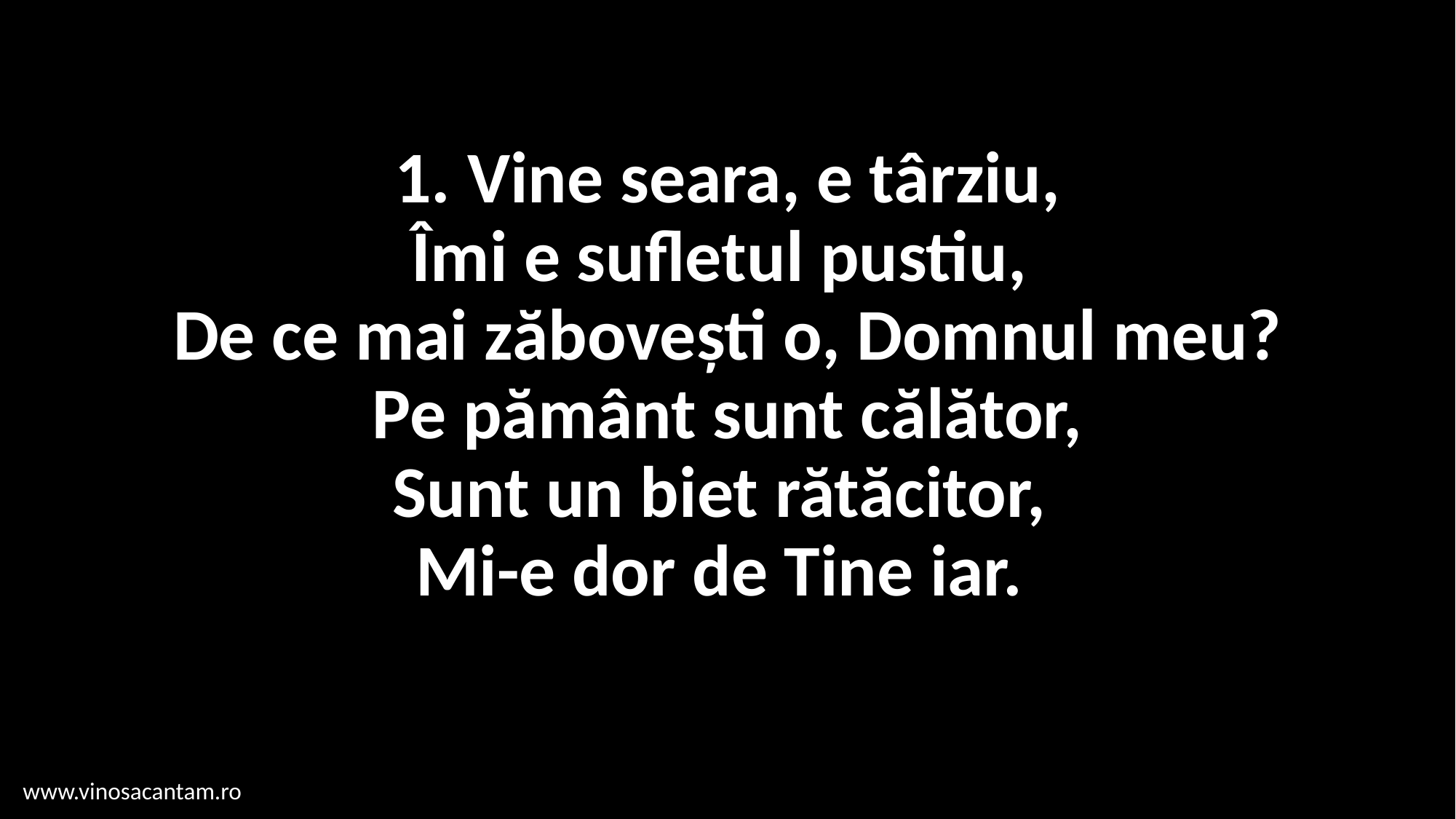

# 1. Vine seara, e târziu, Îmi e sufletul pustiu, De ce mai zăbovești o, Domnul meu? Pe pământ sunt călător, Sunt un biet rătăcitor, Mi-e dor de Tine iar.
www.vinosacantam.ro